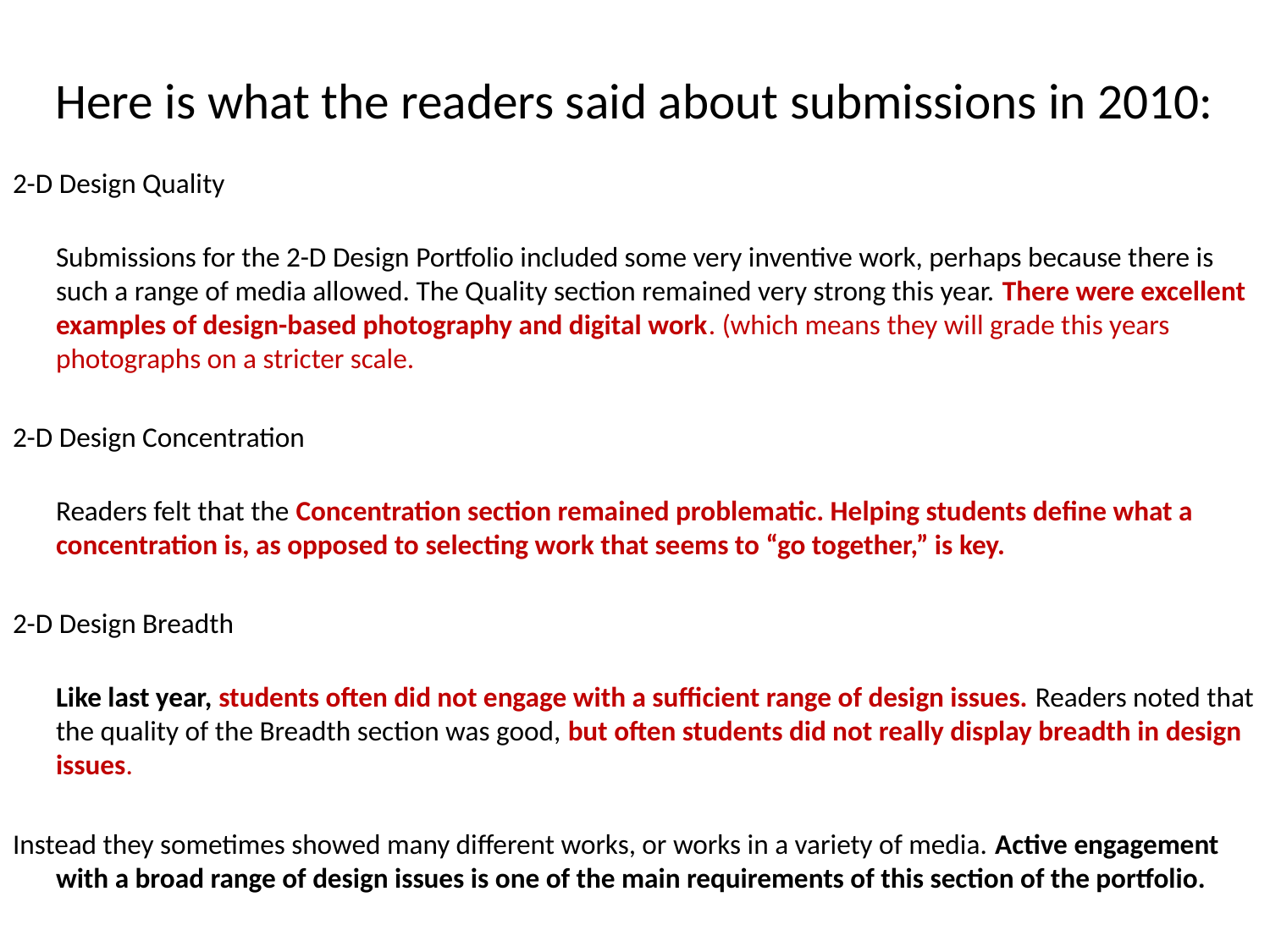

# Here is what the readers said about submissions in 2010:
2-D Design Quality
Submissions for the 2-D Design Portfolio included some very inventive work, perhaps because there is such a range of media allowed. The Quality section remained very strong this year. There were excellent examples of design-based photography and digital work. (which means they will grade this years photographs on a stricter scale.

2-D Design Concentration
Readers felt that the Concentration section remained problematic. Helping students define what a concentration is, as opposed to selecting work that seems to “go together,” is key.

2-D Design Breadth
Like last year, students often did not engage with a sufficient range of design issues. Readers noted that the quality of the Breadth section was good, but often students did not really display breadth in design issues.

Instead they sometimes showed many different works, or works in a variety of media. Active engagement with a broad range of design issues is one of the main requirements of this section of the portfolio.